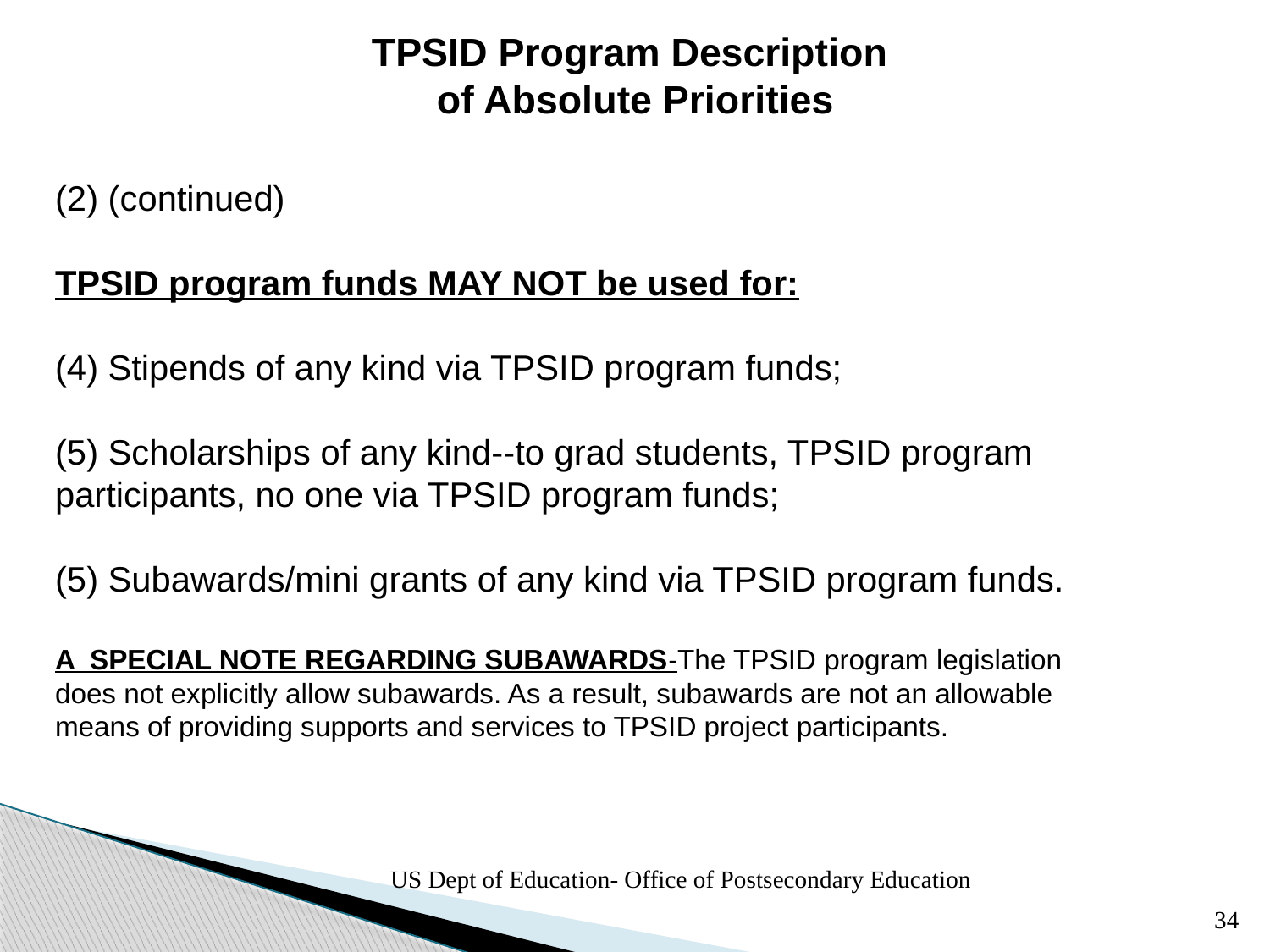

# TPSID Program Description of Absolute Priorities

(2) (continued)

TPSID program funds MAY NOT be used for:

(4) Stipends of any kind via TPSID program funds;

(5) Scholarships of any kind--to grad students, TPSID program participants, no one via TPSID program funds;

(5) Subawards/mini grants of any kind via TPSID program funds.

A  SPECIAL NOTE REGARDING SUBAWARDS-The TPSID program legislation does not explicitly allow subawards. As a result, subawards are not an allowable means of providing supports and services to TPSID project participants.

US Dept of Education- Office of Postsecondary Education
34